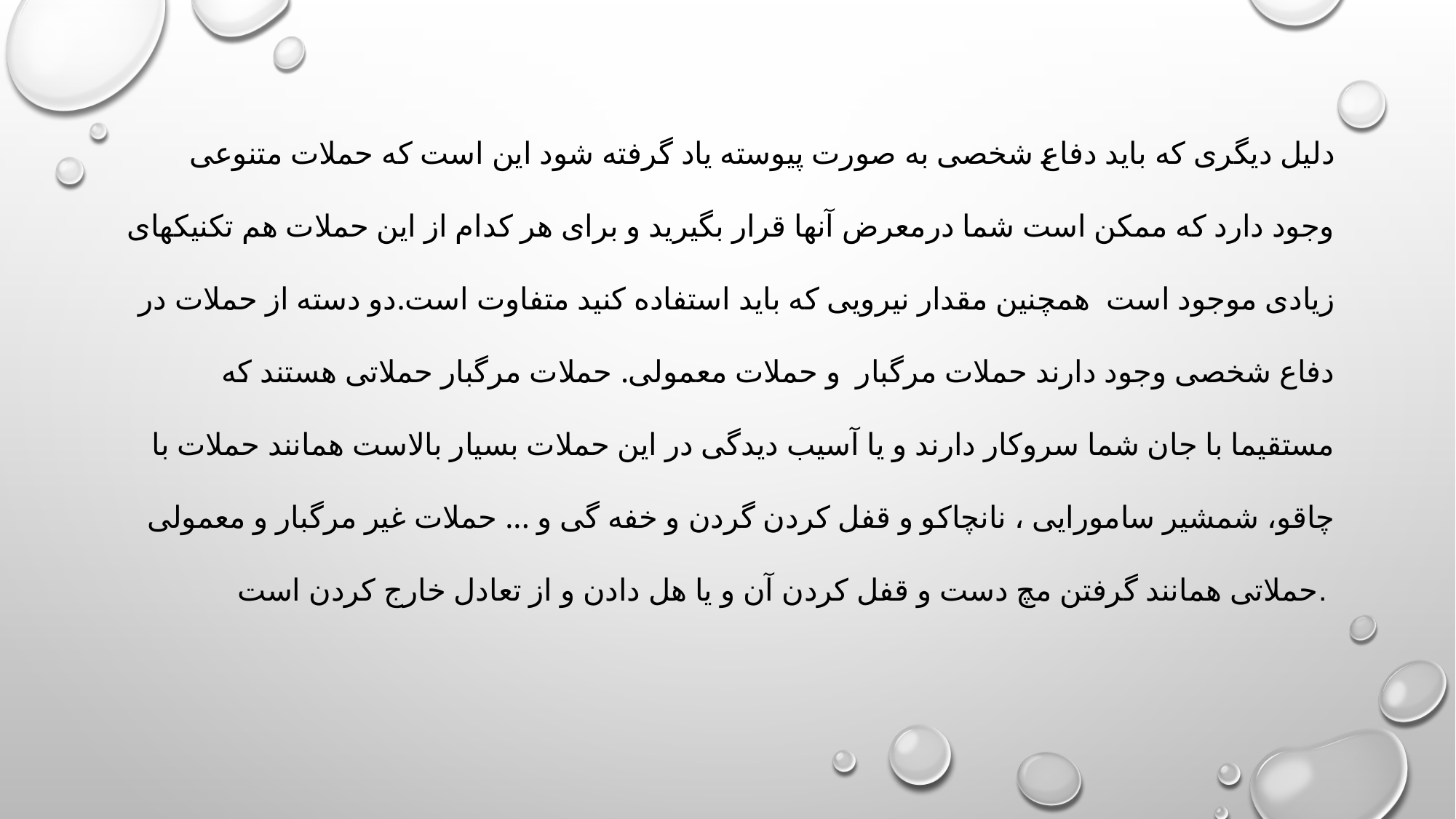

دلیل دیگری که باید دفاع شخصی به صورت پیوسته یاد گرفته شود این است که حملات متنوعی وجود دارد که ممکن است شما درمعرض آنها قرار بگیرید و برای هر کدام از این حملات هم تکنیکهای زیادی موجود است  همچنین مقدار نیرویی که باید استفاده کنید متفاوت است.دو دسته از حملات در دفاع شخصی وجود دارند حملات مرگبار  و حملات معمولی. حملات مرگبار حملاتی هستند که مستقیما با جان شما سروکار دارند و یا آسیب دیدگی در این حملات بسیار بالاست همانند حملات با چاقو، شمشیر سامورایی ، نانچاکو و قفل کردن گردن و خفه گی و ... حملات غیر مرگبار و معمولی حملاتی همانند گرفتن مچ دست و قفل کردن آن و یا هل دادن و از تعادل خارج کردن است.